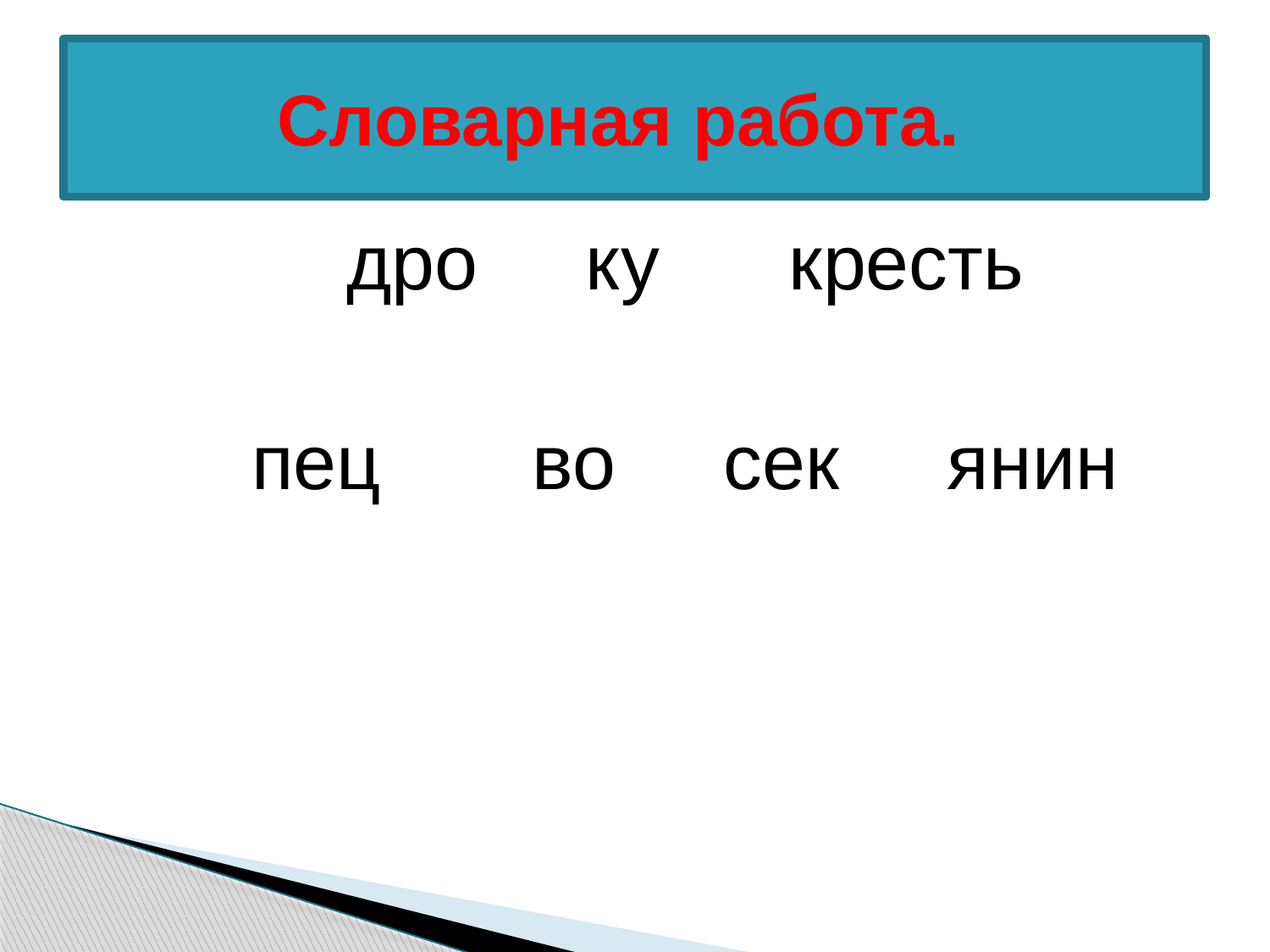

# Словарная работа.
    дро     ку      кресть

    пец       во     сек     янин